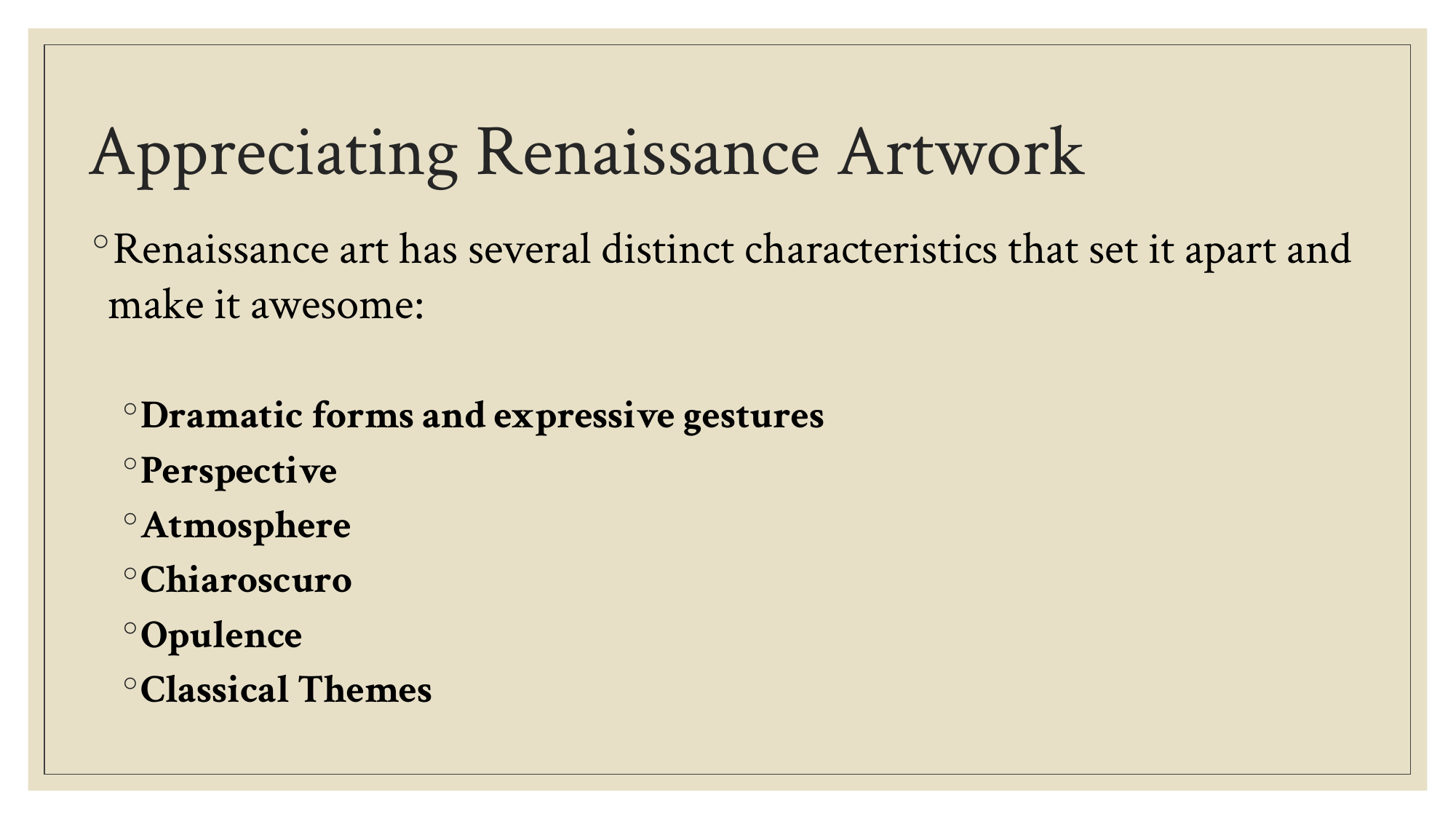

# Appreciating Renaissance Artwork
Renaissance art has several distinct characteristics that set it apart and make it awesome:

Dramatic forms and expressive gestures
Perspective
Atmosphere
Chiaroscuro
Opulence
Classical Themes